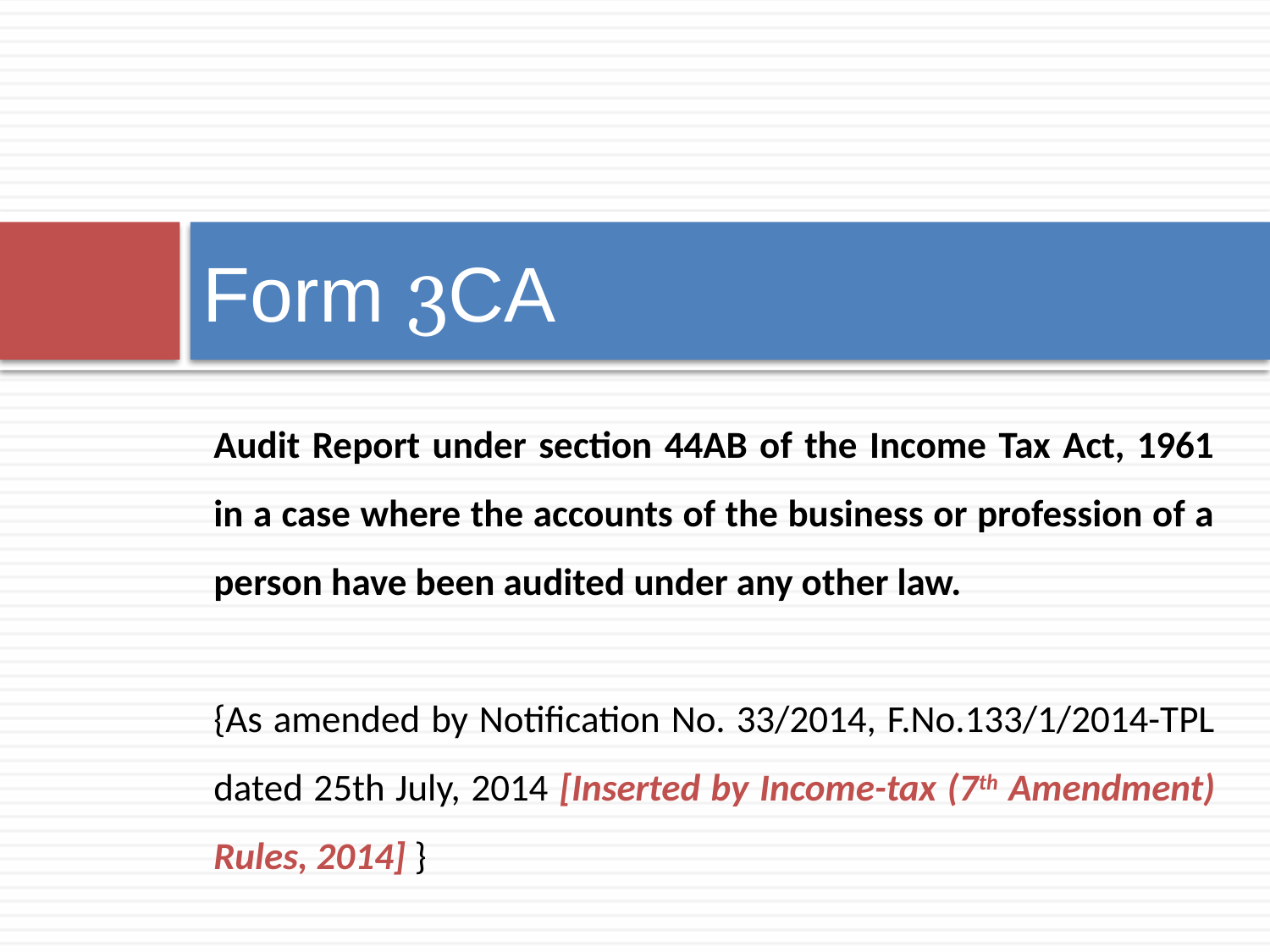

# Form 3CA
Audit Report under section 44AB of the Income Tax Act, 1961 in a case where the accounts of the business or profession of a person have been audited under any other law.

{As amended by Notification No. 33/2014, F.No.133/1/2014-TPL dated 25th July, 2014 [Inserted by Income-tax (7th Amendment) Rules, 2014] }